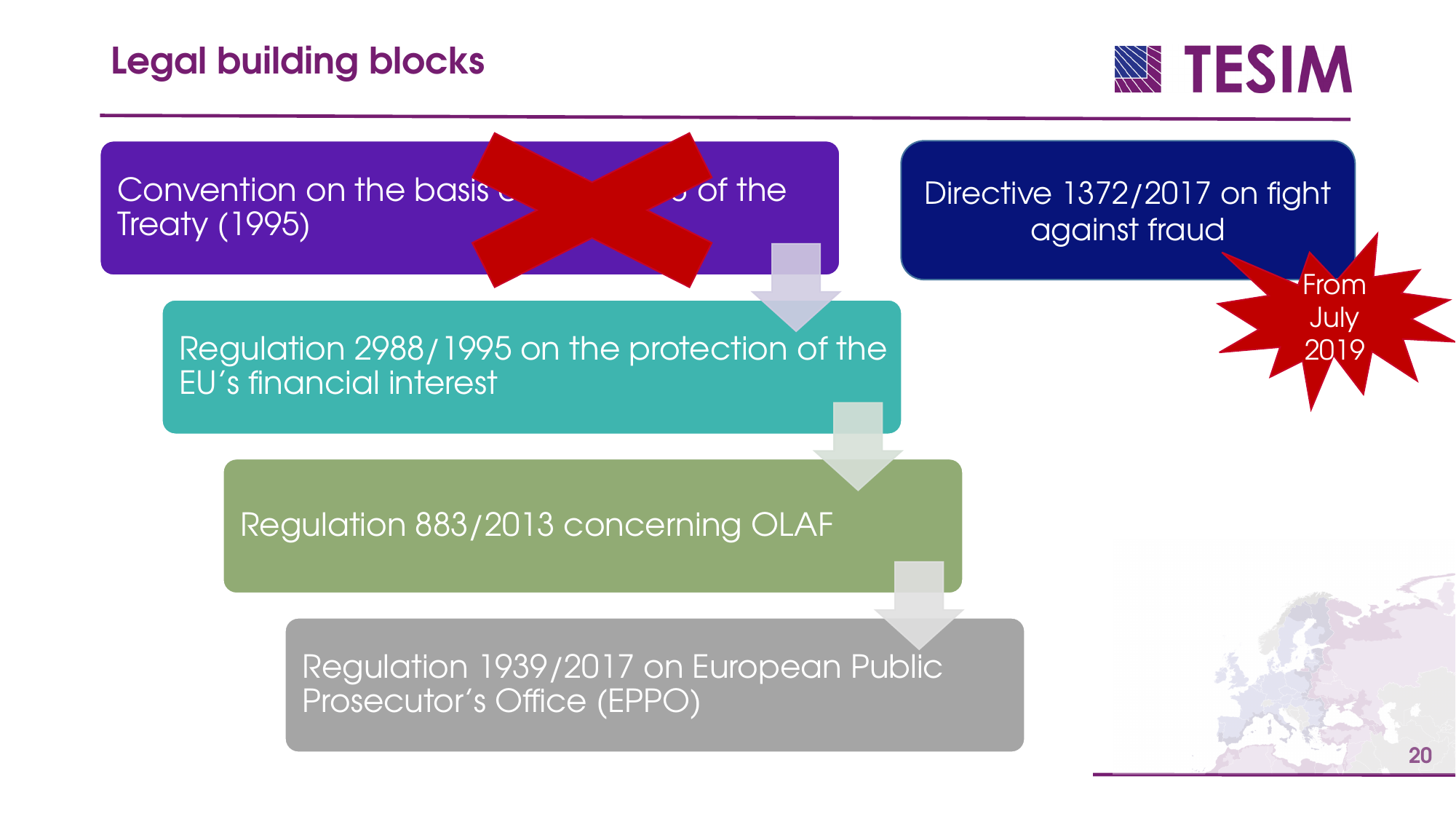

Legal building blocks

Convention on the basis of article K.3 of the Treaty (1995)
Regulation 2988/1995 on the protection of the EU’s financial interest
Regulation 883/2013 concerning OLAF
Regulation 1939/2017 on European Public Prosecutor’s Office (EPPO)

Directive 1372/2017 on fight against fraud
From July 2019